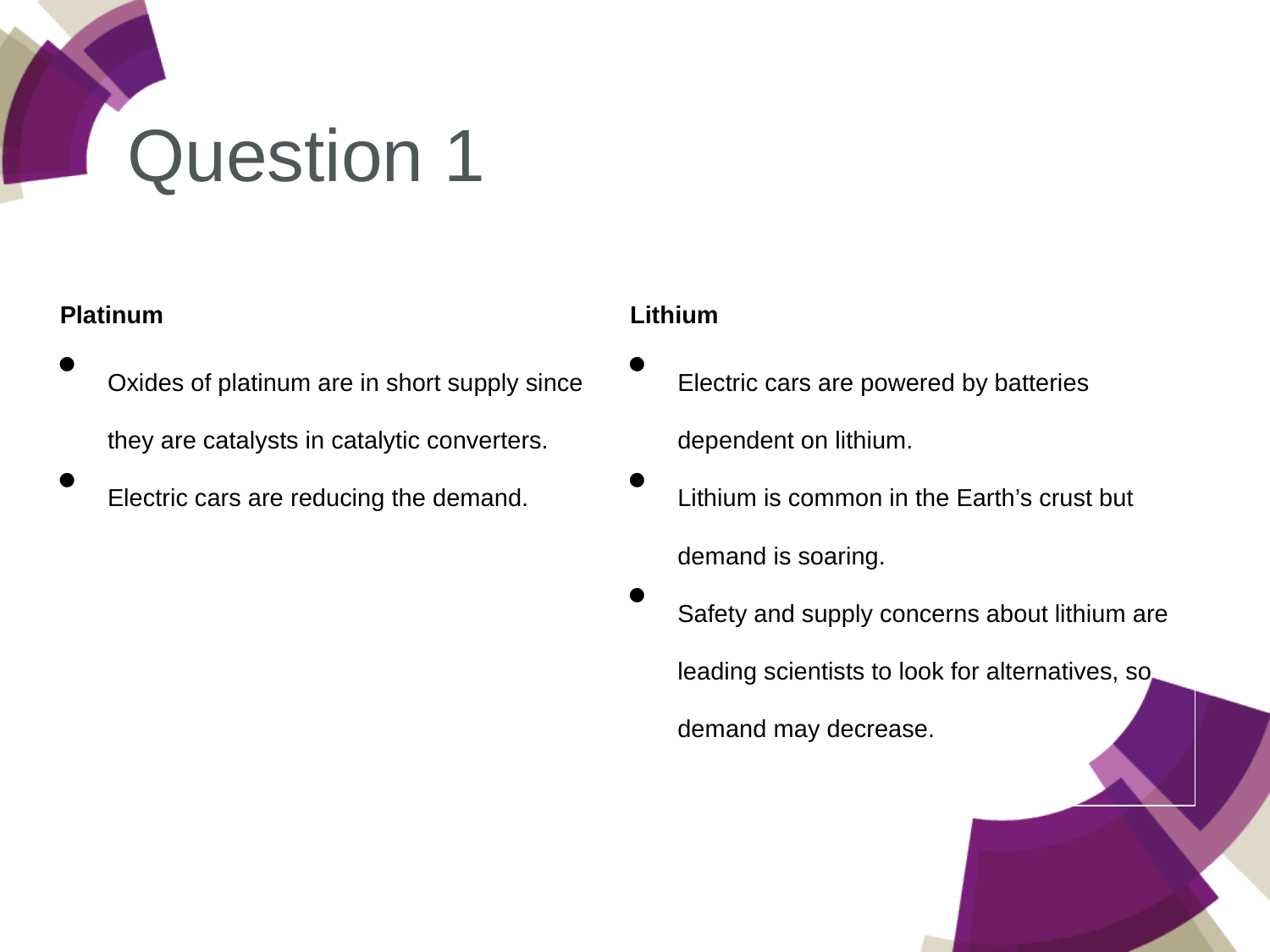

Question 1
| Platinum | Lithium |
| --- | --- |
| Oxides of platinum are in short supply since they are catalysts in catalytic converters. Electric cars are reducing the demand. | Electric cars are powered by batteries dependent on lithium. Lithium is common in the Earth’s crust but demand is soaring. Safety and supply concerns about lithium are leading scientists to look for alternatives, so demand may decrease. |